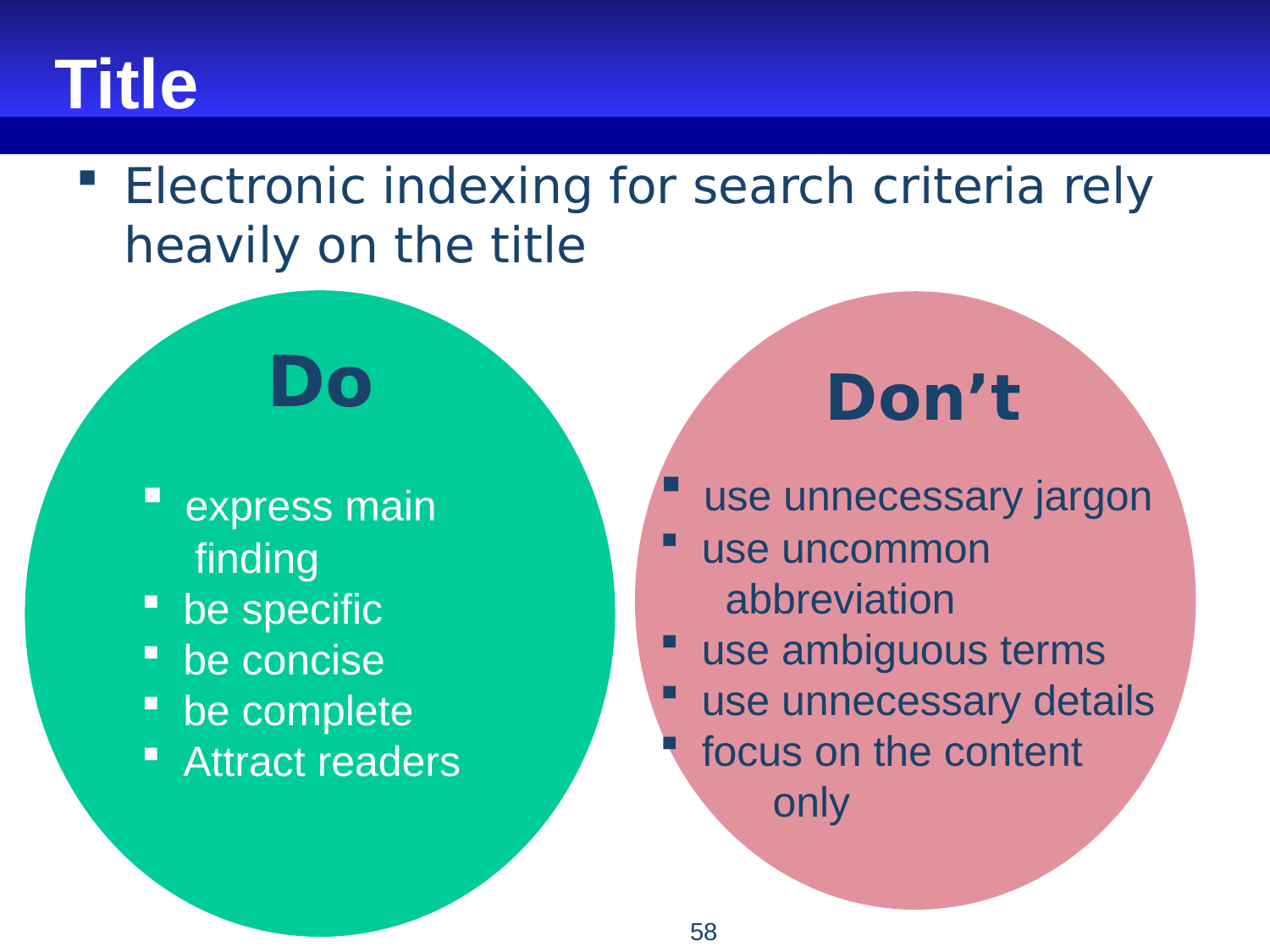

Title
Electronic indexing for search criteria rely heavily on the title

Do

Don’t

 use unnecessary jargon
 use uncommon
   abbreviation
 use ambiguous terms
 use unnecessary details
 focus on the content
       only

 express main
  finding
 be specific
 be concise
 be complete
 Attract readers
58